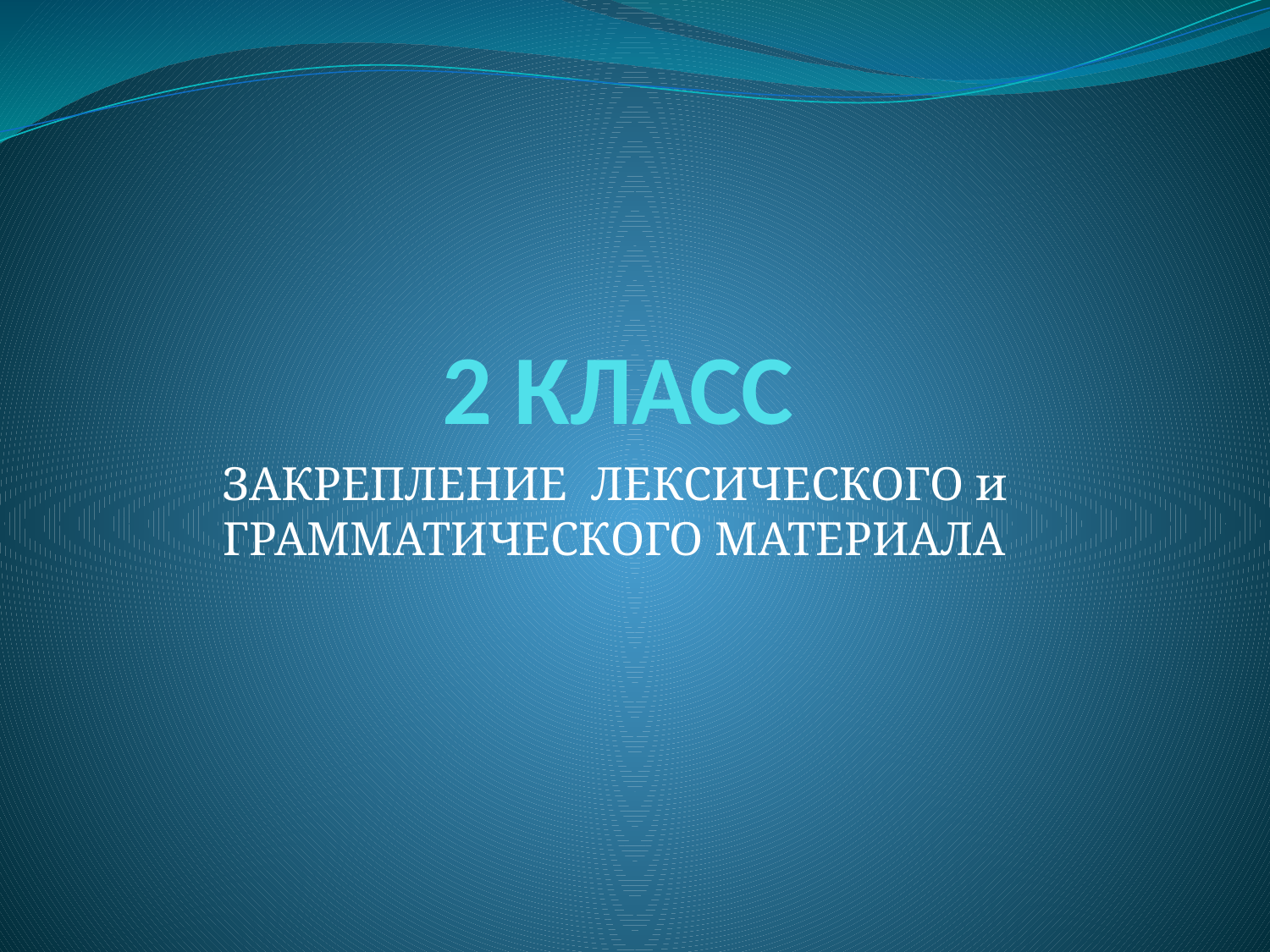

# 2 КЛАСС
ЗАКРЕПЛЕНИЕ  ЛЕКСИЧЕСКОГО и ГРАММАТИЧЕСКОГО МАТЕРИАЛА